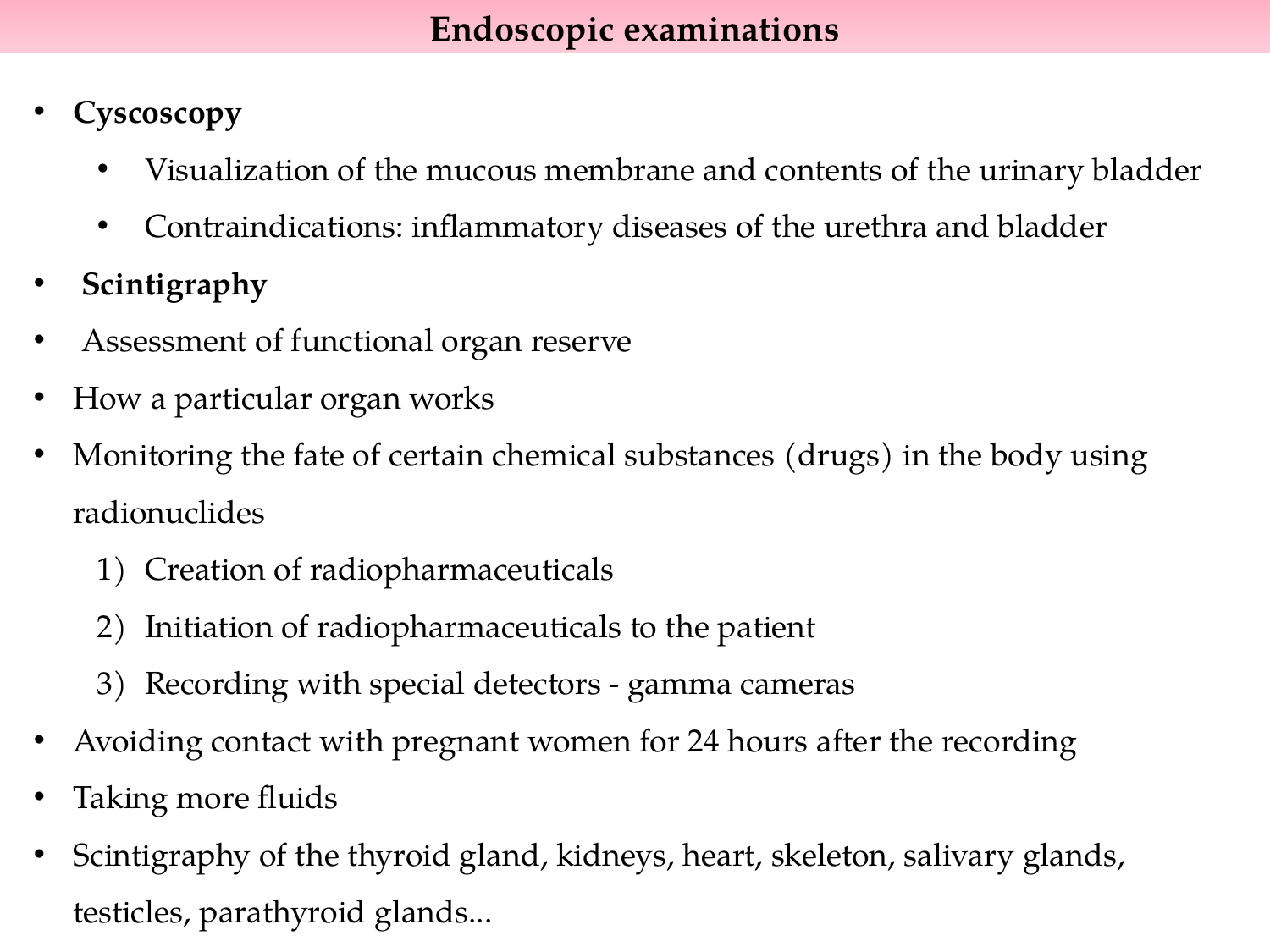

Endoscopic examinations
Cyscoscopy
Visualization of the mucous membrane and contents of the urinary bladder
Contraindications: inflammatory diseases of the urethra and bladder
Scintigraphy
Assessment of functional organ reserve
How a particular organ works
Monitoring the fate of certain chemical substances (drugs) in the body using radionuclides
Creation of radiopharmaceuticals
Initiation of radiopharmaceuticals to the patient
Recording with special detectors - gamma cameras
Avoiding contact with pregnant women for 24 hours after the recording
Taking more fluids
Scintigraphy of the thyroid gland, kidneys, heart, skeleton, salivary glands, testicles, parathyroid glands...